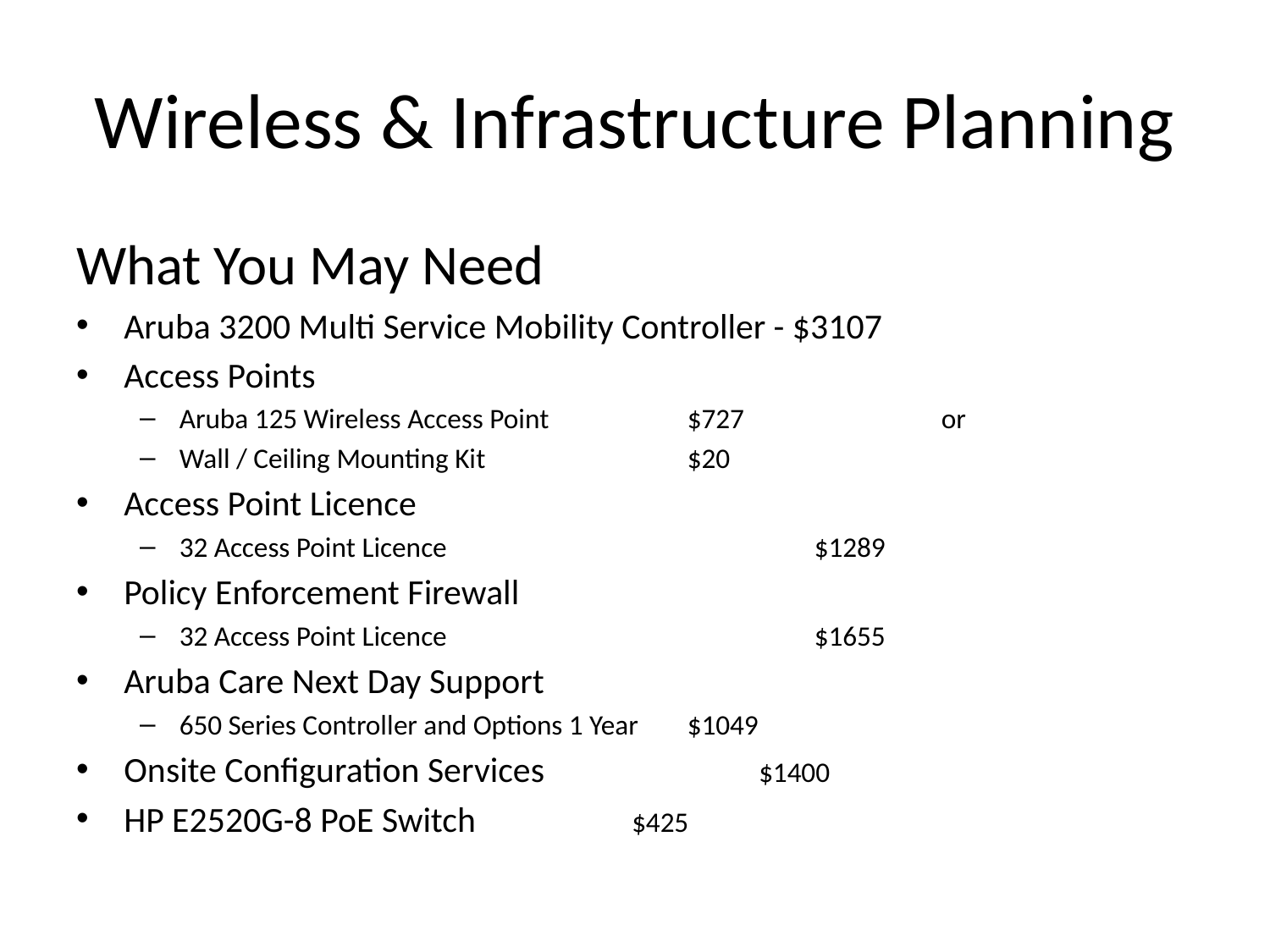

# Wireless & Infrastructure Planning
What You May Need
Aruba 3200 Multi Service Mobility Controller - $3107
Access Points
Aruba 125 Wireless Access Point		$727		or
Wall / Ceiling Mounting Kit		$20
Access Point Licence
32 Access Point Licence			$1289
Policy Enforcement Firewall
32 Access Point Licence			$1655
Aruba Care Next Day Support
650 Series Controller and Options 1 Year	$1049
Onsite Configuration Services		$1400
HP E2520G-8 PoE Switch		$425